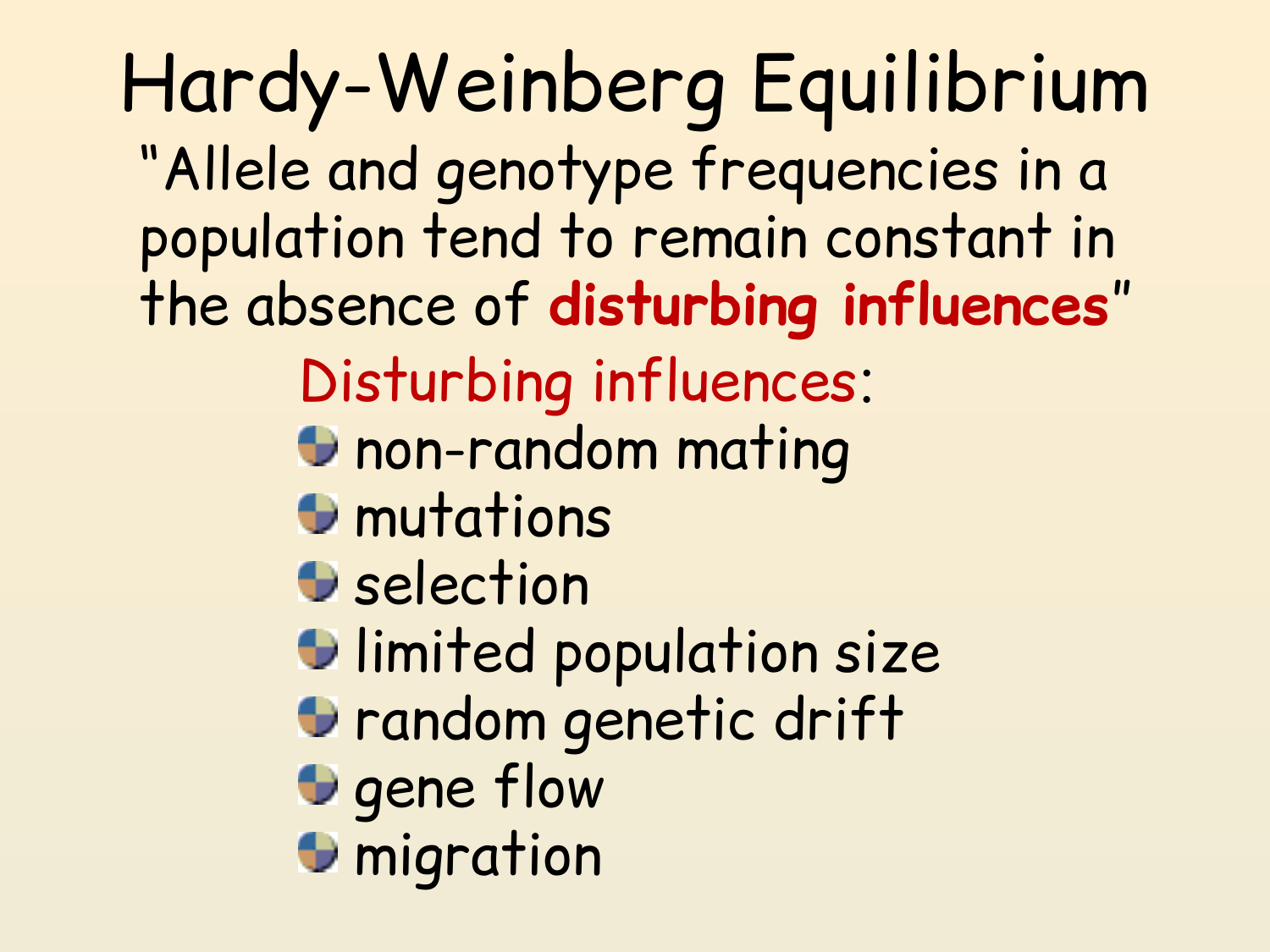

# Hardy-Weinberg Equilibrium
“Allele and genotype frequencies in a population tend to remain constant in the absence of disturbing influences”
Disturbing influences:
 non-random mating
 mutations
 selection
 limited population size
 random genetic drift
 gene flow
 migration